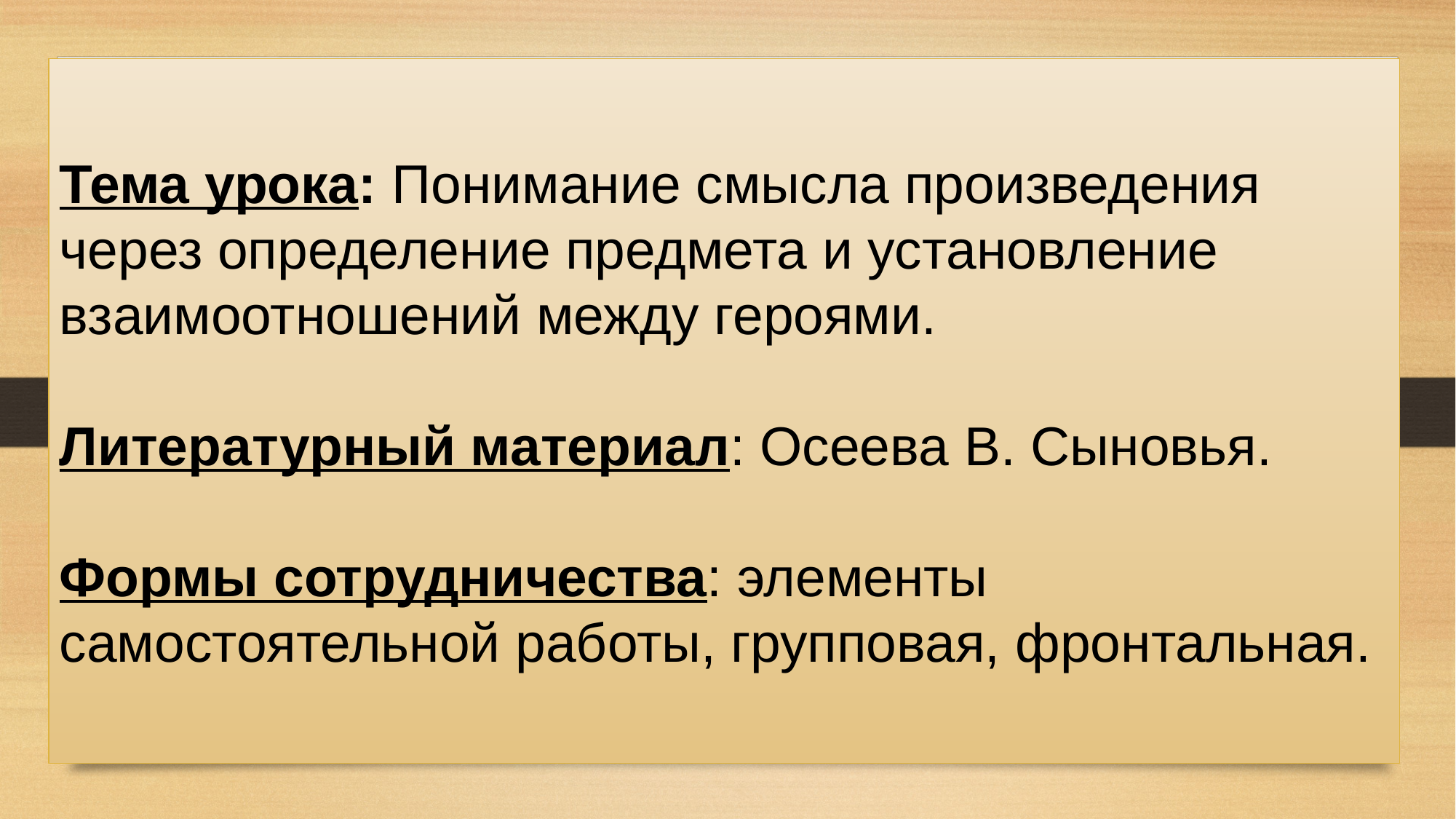

Тема урока: Понимание смысла произведения  через определение предмета и установление взаимоотношений между героями.

Литературный материал: Осеева В. Сыновья.

Формы сотрудничества: элементы самостоятельной работы, групповая, фронтальная.